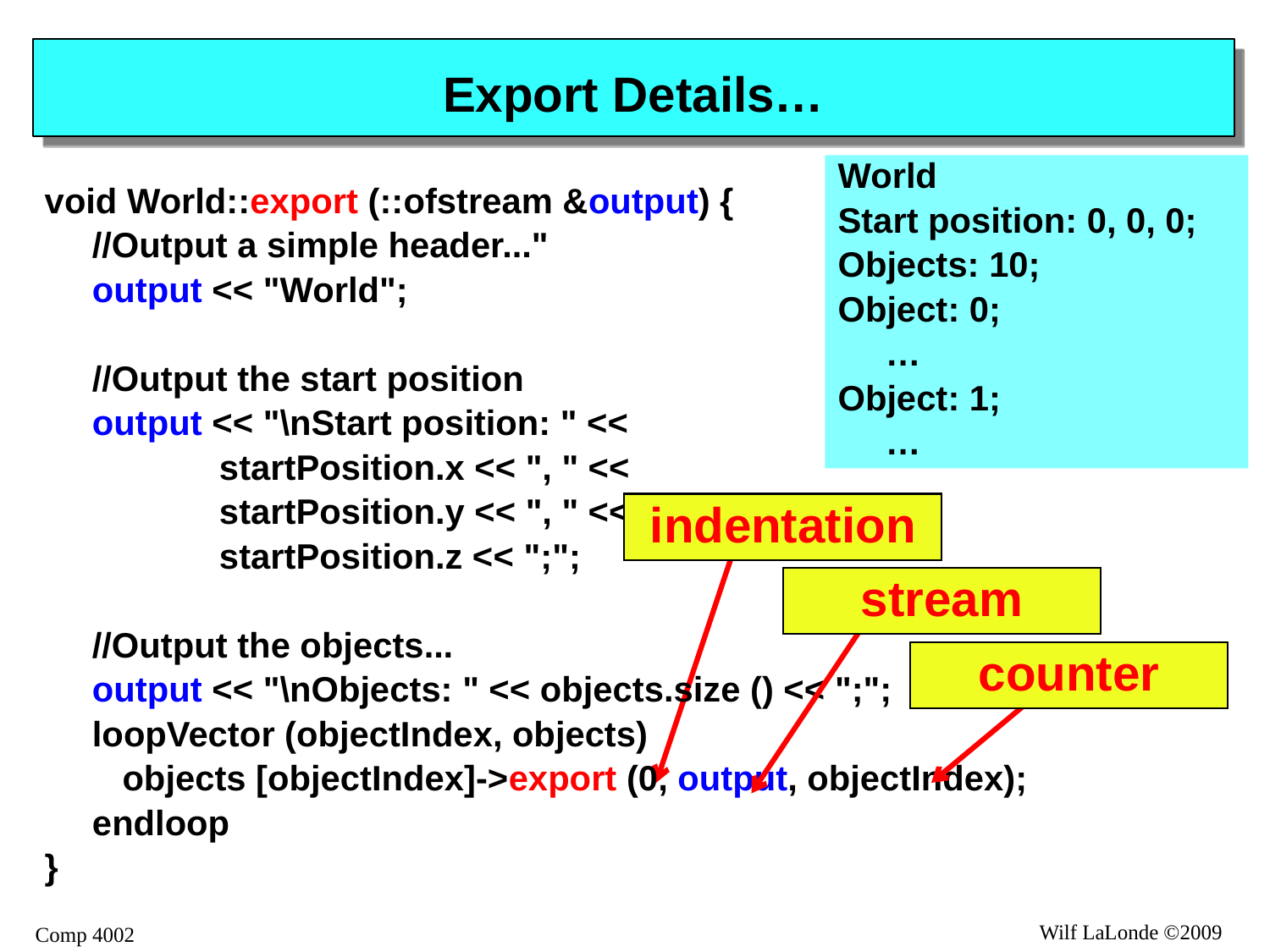

# Export Details…
World
Start position: 0, 0, 0;
Objects: 10;
Object: 0;
	…
Object: 1;
	…
void World::export (::ofstream &output) {
	//Output a simple header..."
	output << "World";

	//Output the start position
	output << "\nStart position: " <<
		startPosition.x << ", " <<
		startPosition.y << ", " <<
		startPosition.z << ";";

	//Output the objects...
	output << "\nObjects: " << objects.size () << ";";
	loopVector (objectIndex, objects)
        objects [objectIndex]->export (0, output, objectIndex);
	endloop
}
indentation
stream
counter